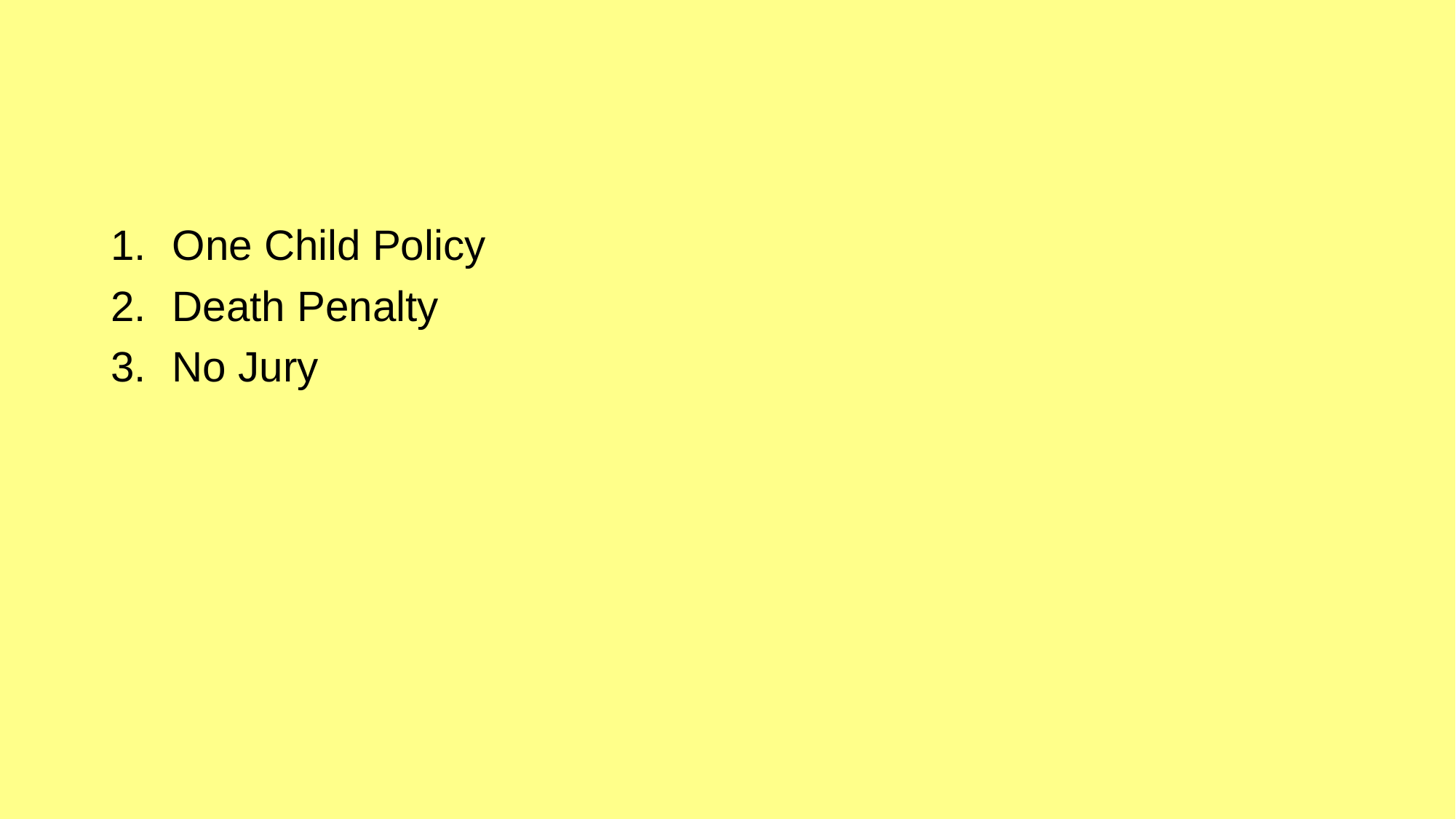

#
One Child Policy
Death Penalty
No Jury